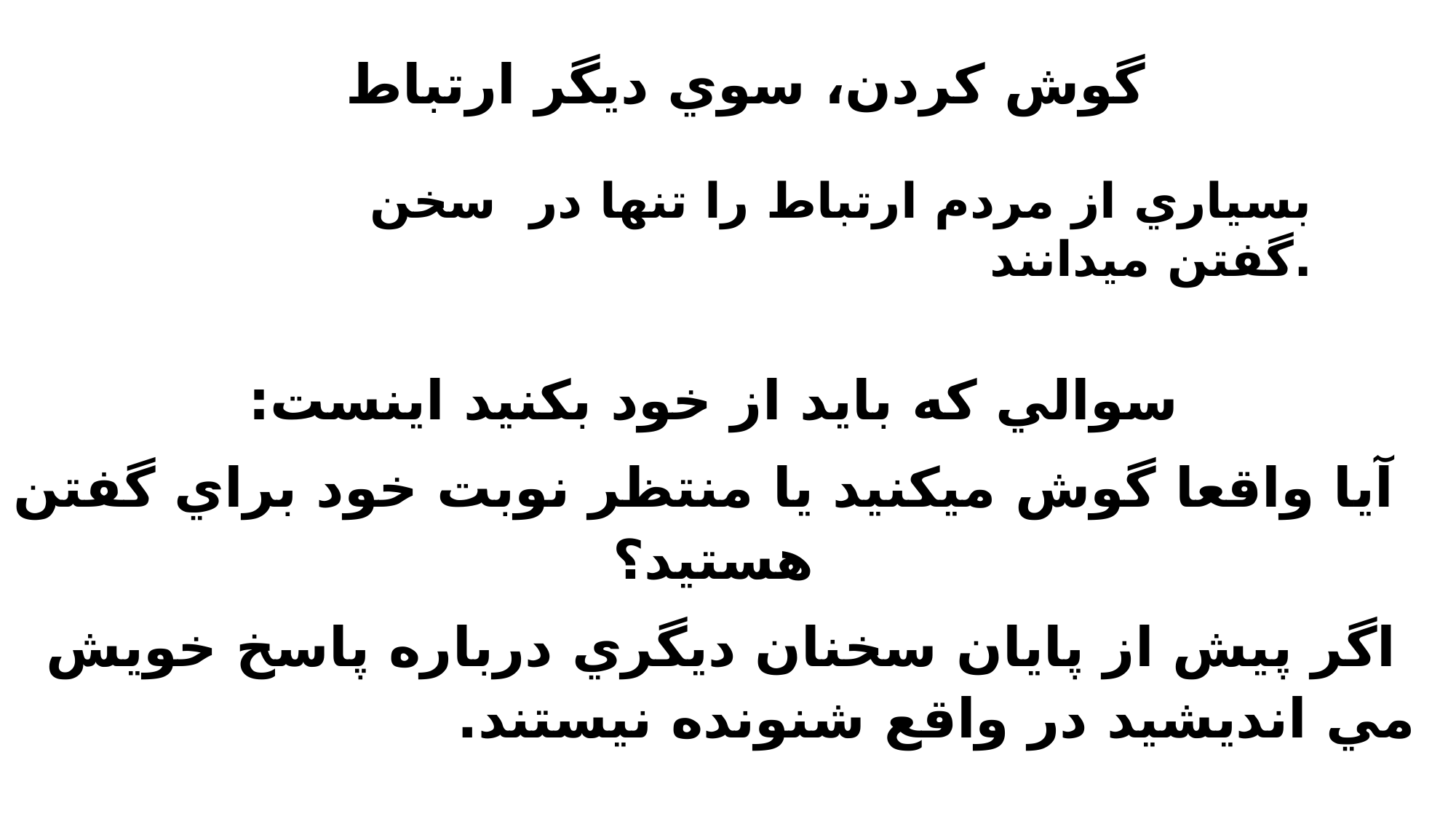

# گوش كردن، سوي ديگر ارتباط
بسياري از مردم ارتباط را تنها در  سخن گفتن ميدانند.
سوالي كه بايد از خود بكنيد اينست:
 آيا واقعا گوش ميكنيد يا منتظر نوبت خود براي گفتن هستيد؟
 اگر پيش از پايان سخنان ديگري درباره پاسخ خويش مي انديشيد در واقع شنونده نيستند.